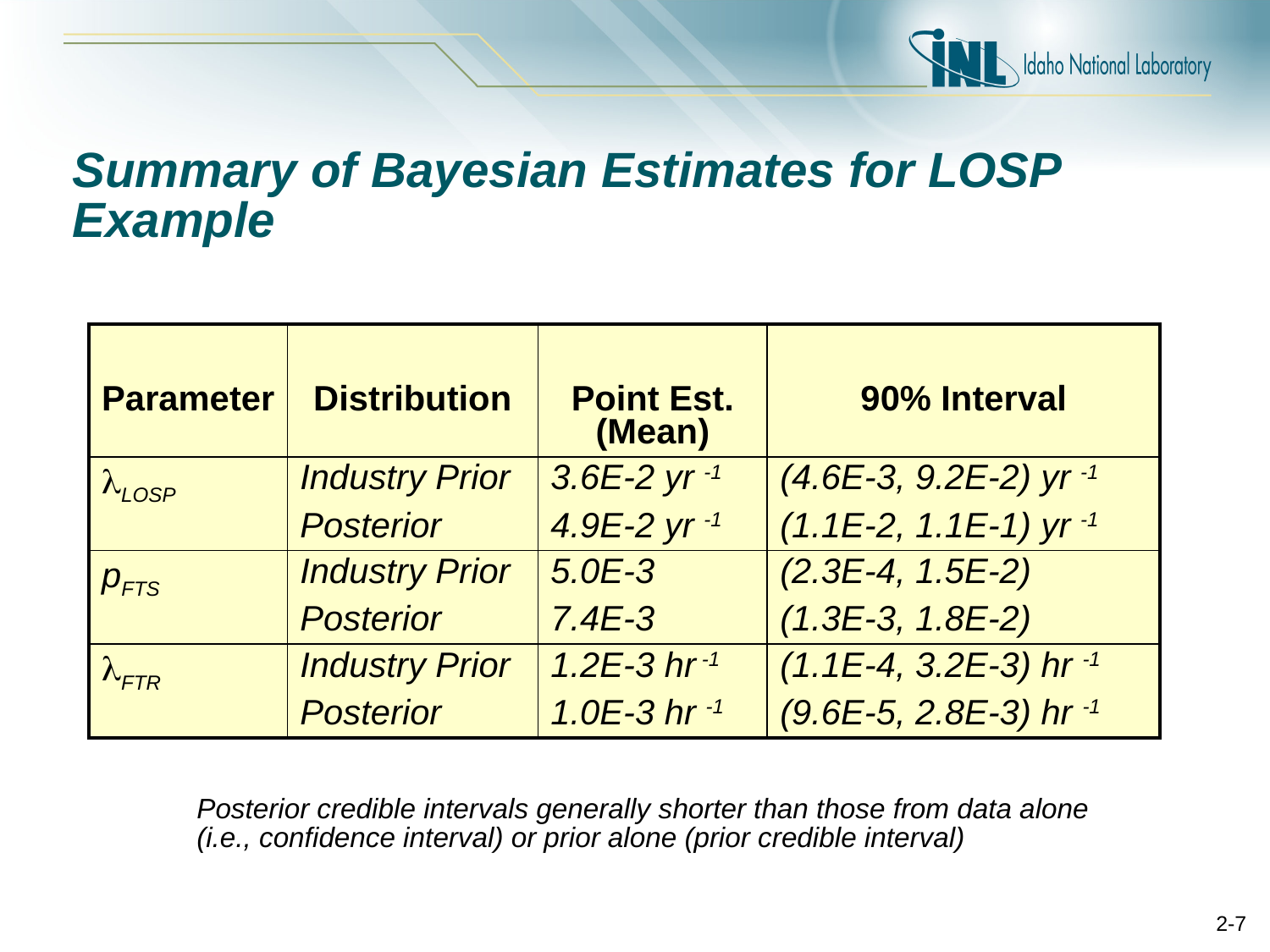

# Summary of Bayesian Estimates for LOSP Example
| Parameter | Distribution | Point Est. (Mean) | 90% Interval |
| --- | --- | --- | --- |
| λLOSP | Industry Prior Posterior | 3.6E-2 yr -1 4.9E-2 yr -1 | (4.6E-3, 9.2E-2) yr -1 (1.1E-2, 1.1E-1) yr -1 |
| pFTS | Industry Prior Posterior | 5.0E-3 7.4E-3 | (2.3E-4, 1.5E-2) (1.3E-3, 1.8E-2) |
| λFTR | Industry Prior Posterior | 1.2E-3 hr -1 1.0E-3 hr -1 | (1.1E-4, 3.2E-3) hr -1 (9.6E-5, 2.8E-3) hr -1 |
Posterior credible intervals generally shorter than those from data alone (i.e., confidence interval) or prior alone (prior credible interval)
2-7